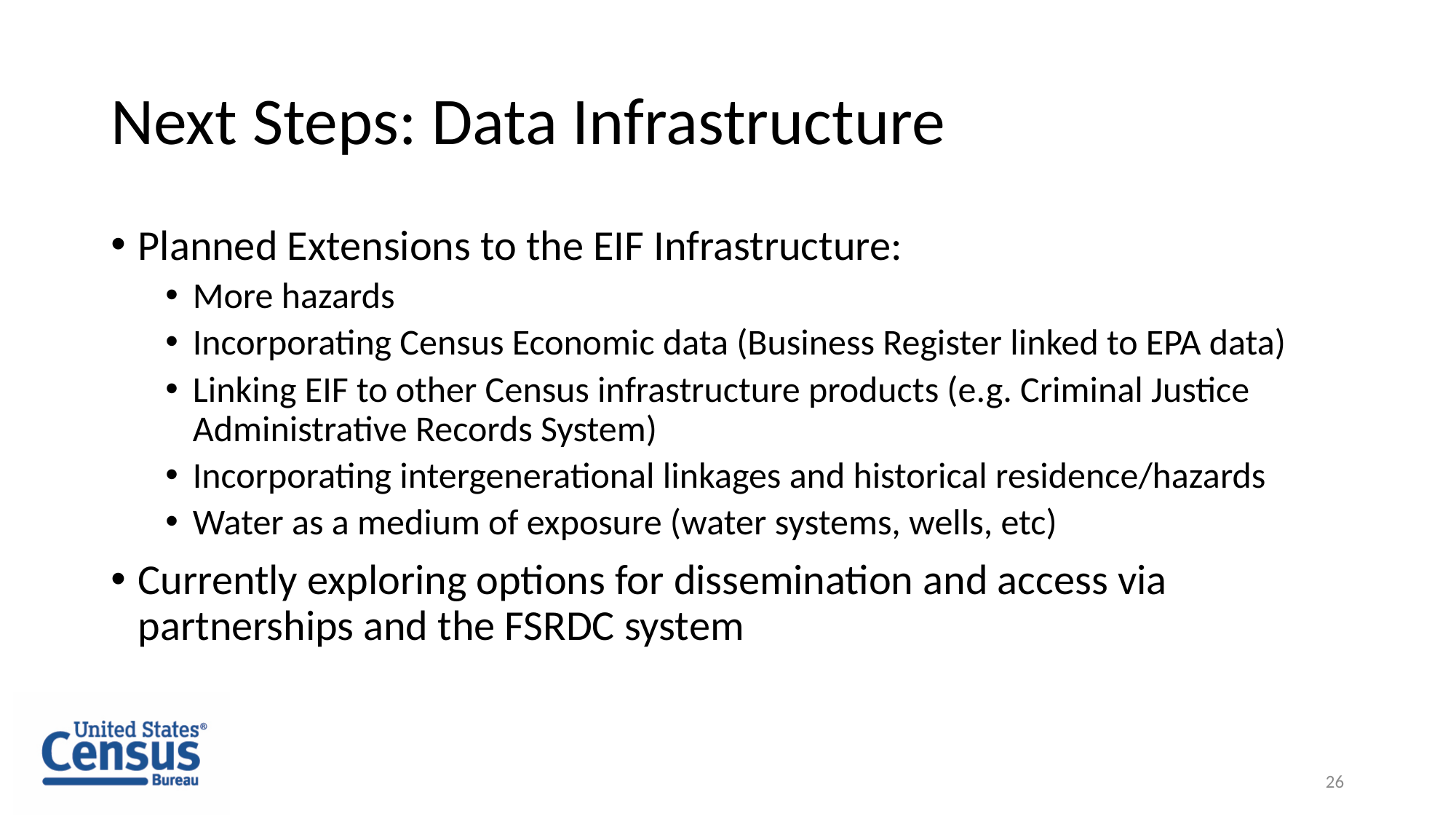

# Next Steps: Data Infrastructure
Planned Extensions to the EIF Infrastructure:
More hazards
Incorporating Census Economic data (Business Register linked to EPA data)
Linking EIF to other Census infrastructure products (e.g. Criminal Justice Administrative Records System)
Incorporating intergenerational linkages and historical residence/hazards
Water as a medium of exposure (water systems, wells, etc)
Currently exploring options for dissemination and access via partnerships and the FSRDC system
26